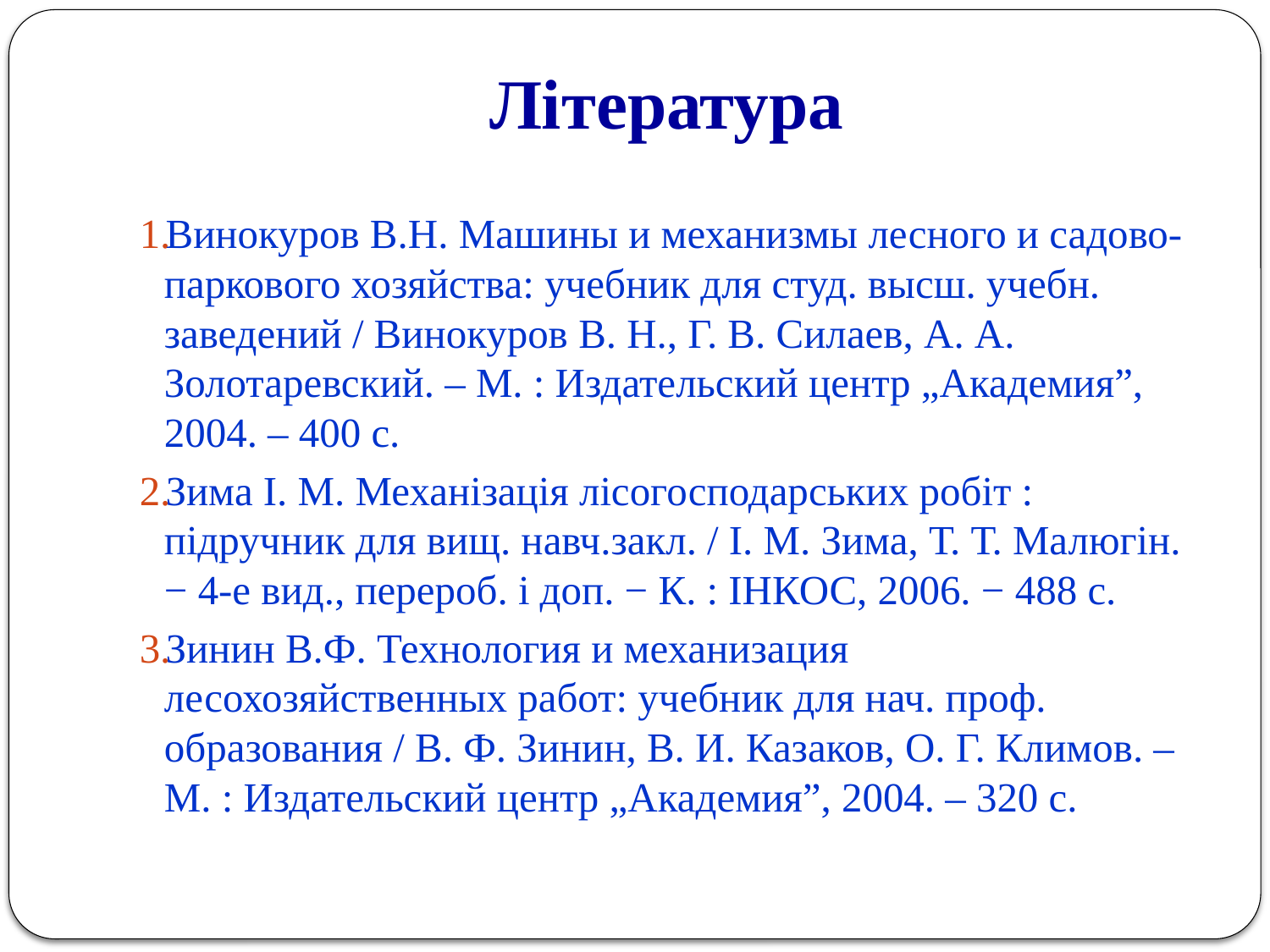

# Література
Винокуров В.Н. Машины и механизмы лесного и садово-паркового хозяйства: учебник для студ. высш. учебн. заведений / Винокуров В. Н., Г. В. Силаев, А. А. Золотаревский. – М. : Издательский центр „Академия”, 2004. – 400 с.
Зима І. М. Механізація лісогосподарських робіт : підручник для вищ. навч.закл. / І. М. Зима, Т. Т. Малюгін. − 4-е вид., перероб. і доп. − К. : ІНКОС, 2006. − 488 с.
Зинин В.Ф. Технология и механизация лесохозяйственных работ: учебник для нач. проф. образования / В. Ф. Зинин, В. И. Казаков, О. Г. Климов. – М. : Издательский центр „Академия”, 2004. – 320 с.